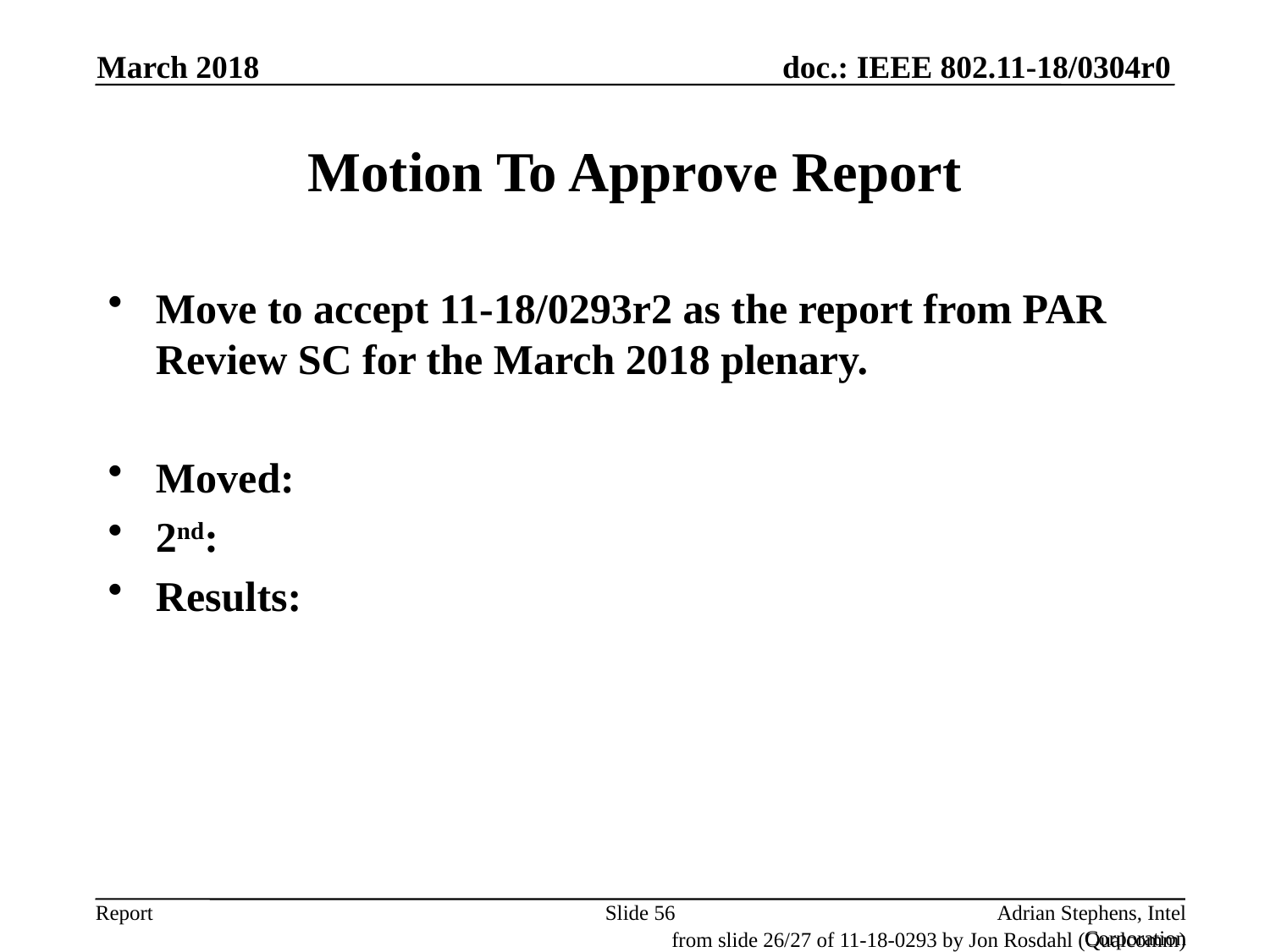

March 2018
# Motion To Approve Report
Move to accept 11-18/0293r2 as the report from PAR Review SC for the March 2018 plenary.

Moved:
2nd:
Results:
Slide 56
Adrian Stephens, Intel Corporation
from slide 26/27 of 11-18-0293 by Jon Rosdahl (Qualcomm)